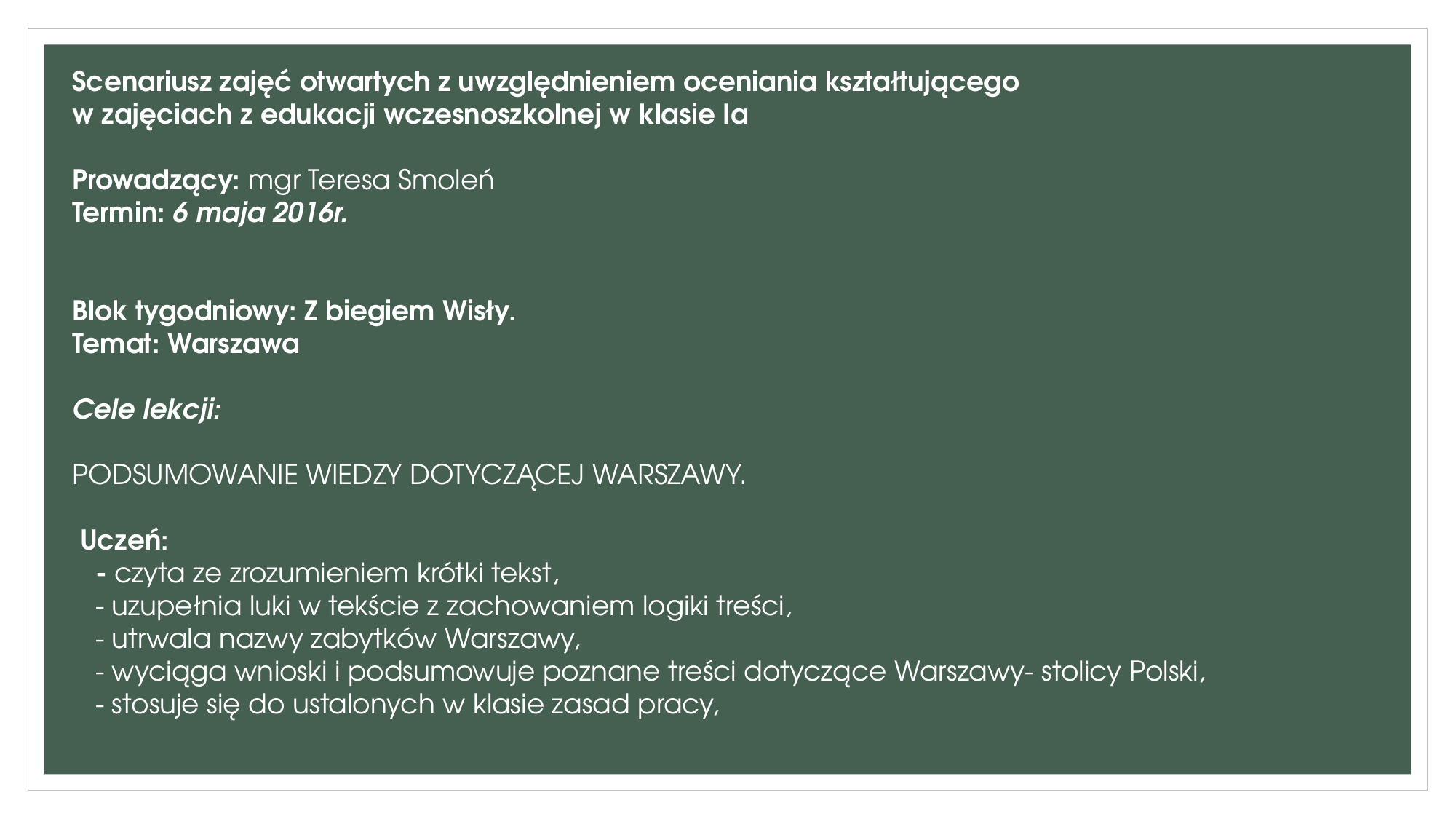

Scenariusz zajęć otwartych z uwzględnieniem oceniania kształtującego
w zajęciach z edukacji wczesnoszkolnej w klasie Ia

Prowadzący: mgr Teresa Smoleń
Termin: 6 maja 2016r.

Blok tygodniowy: Z biegiem Wisły.
Temat: Warszawa

Cele lekcji:

PODSUMOWANIE WIEDZY DOTYCZĄCEJ WARSZAWY.

 Uczeń:
   - czyta ze zrozumieniem krótki tekst,
   - uzupełnia luki w tekście z zachowaniem logiki treści,
   - utrwala nazwy zabytków Warszawy,
   - wyciąga wnioski i podsumowuje poznane treści dotyczące Warszawy- stolicy Polski,
   - stosuje się do ustalonych w klasie zasad pracy,